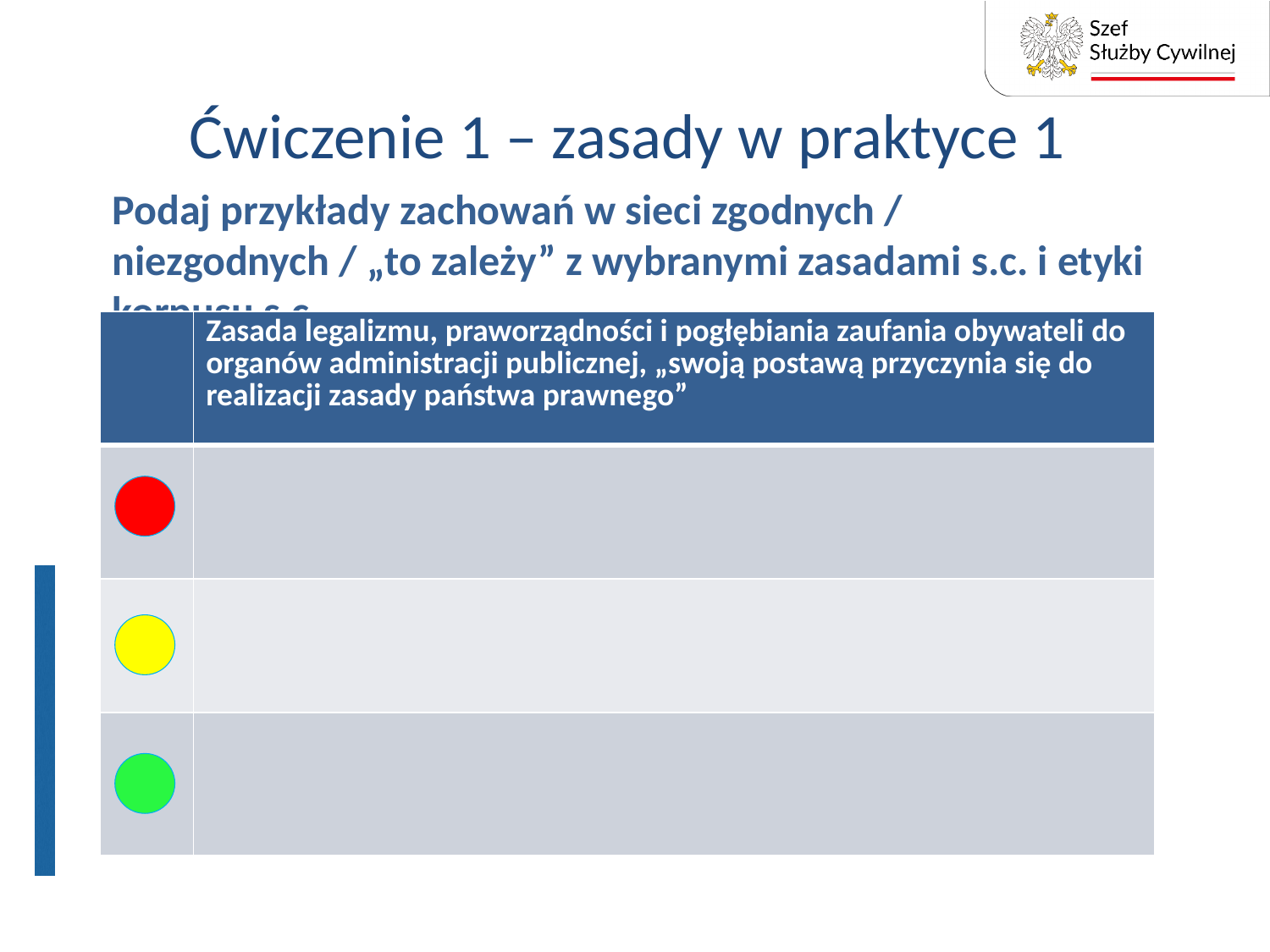

# Ćwiczenie 1 – zasady w praktyce 1
Podaj przykłady zachowań w sieci zgodnych / niezgodnych / „to zależy” z wybranymi zasadami s.c. i etyki korpusu s.c.
|  | Zasada legalizmu, praworządności i pogłębiania zaufania obywateli do organów administracji publicznej, „swoją postawą przyczynia się do realizacji zasady państwa prawnego” |
| --- | --- |
|  |  |
|  |  |
|  |  |